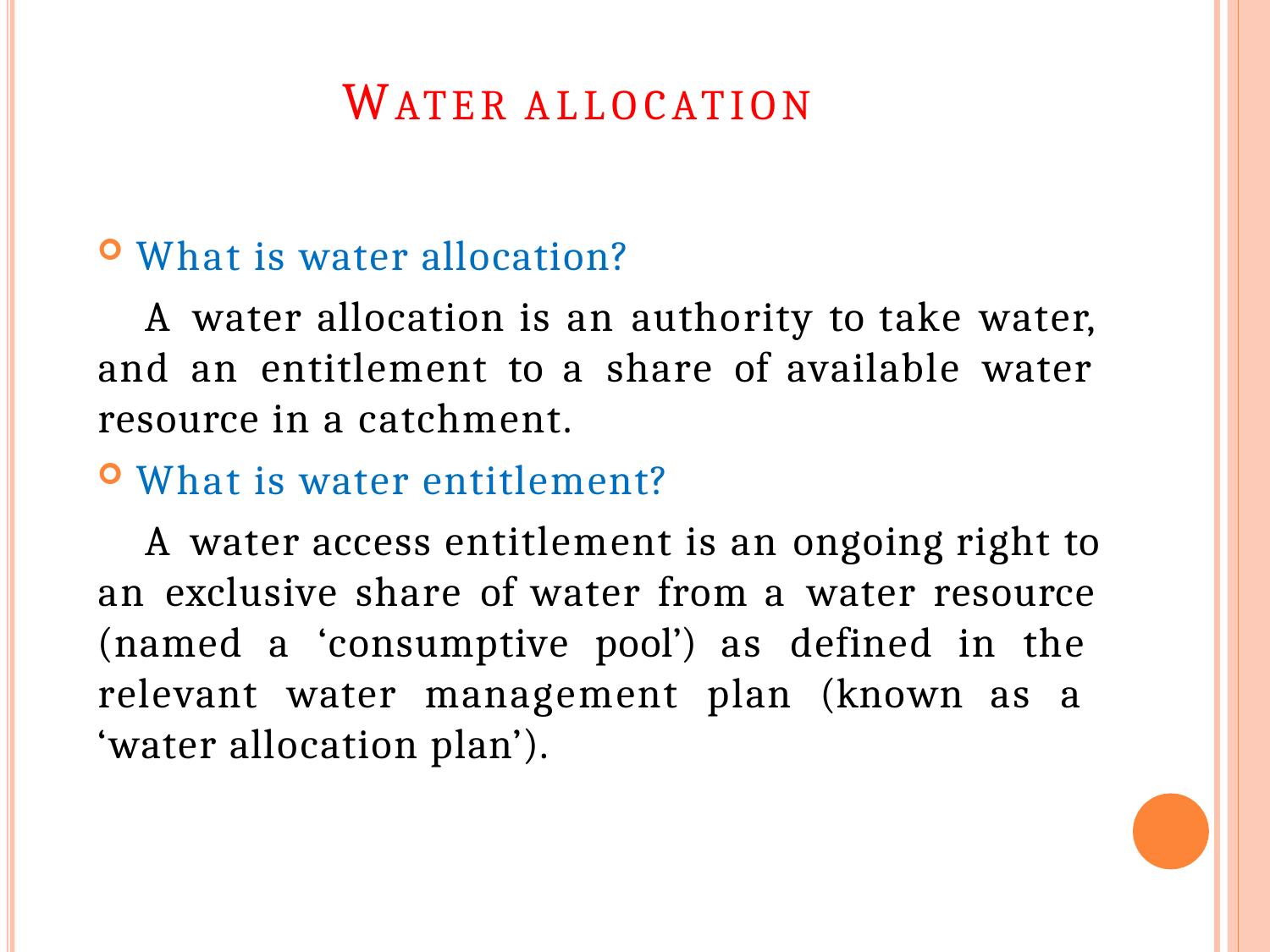

# WATER ALLOCATION
What is water allocation?
A water allocation is an authority to take water,  and an entitlement to a share of available water  resource in a catchment.
What is water entitlement?
A water access entitlement is an ongoing right to  an exclusive share of water from a water resource  (named a ‘consumptive pool’) as defined in the  relevant water management plan (known as a  ‘water allocation plan’).